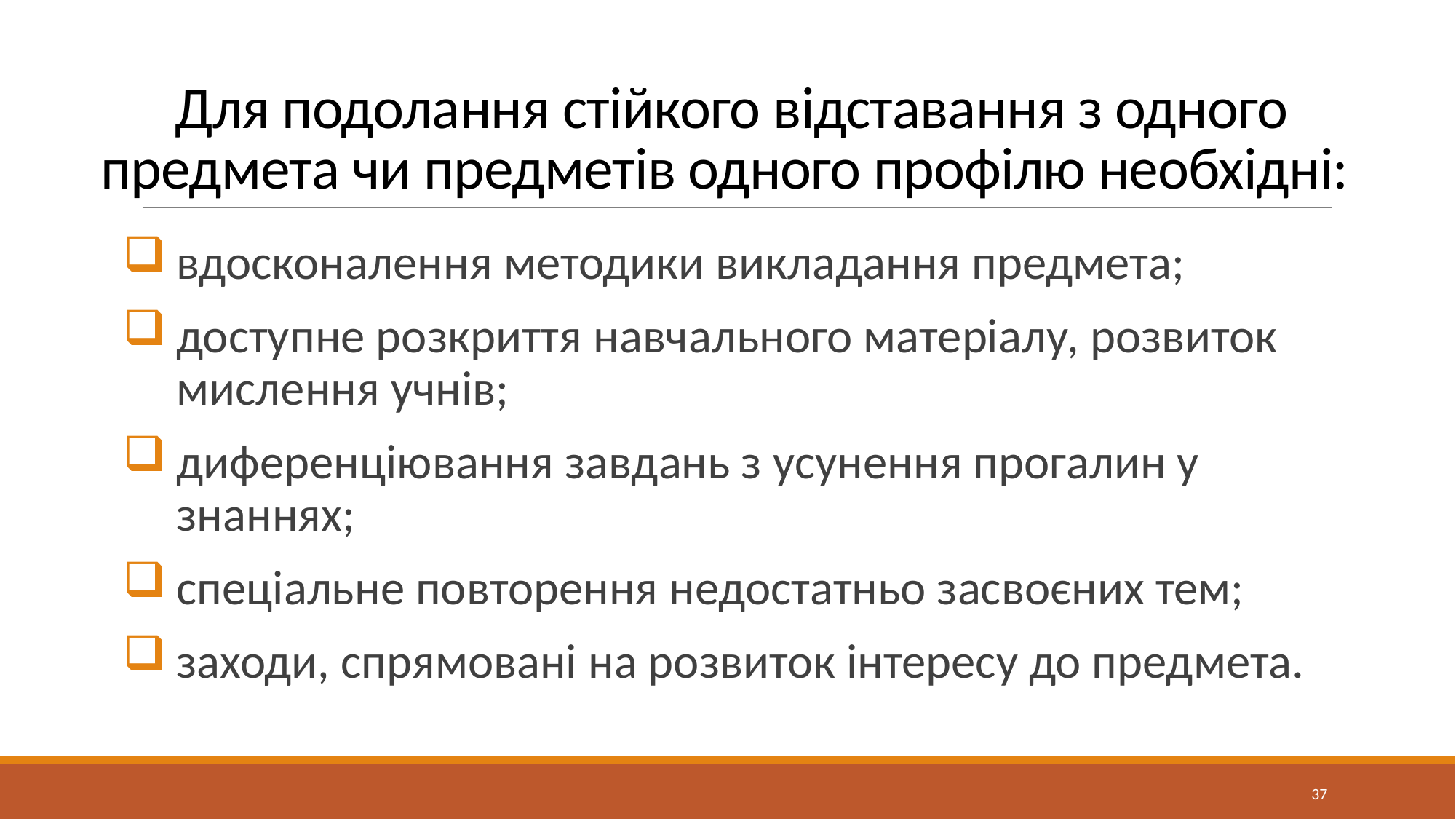

# Для подолання стійкого відставання з одного предмета чи предметів одного профілю необхідні:
вдосконалення методики викладання предмета;
доступне розкриття навчального матеріалу, розвиток мислення учнів;
диференціювання завдань з усунення прогалин у знаннях;
спеціальне повторення недостатньо засвоєних тем;
заходи, спрямовані на розвиток інтересу до предмета.
37